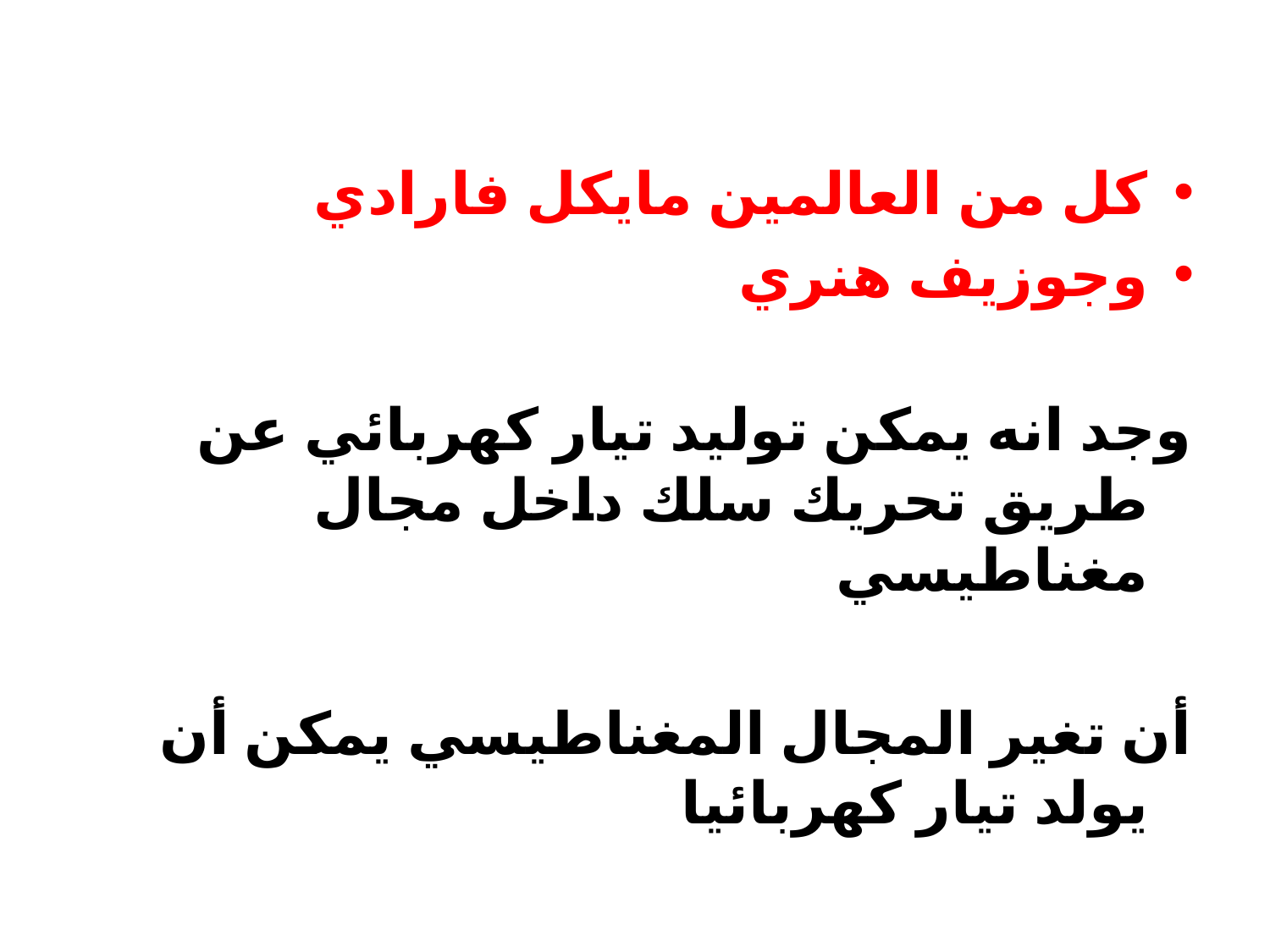

كل من العالمين مايكل فارادي
وجوزيف هنري

وجد انه يمكن توليد تيار كهربائي عن طريق تحريك سلك داخل مجال مغناطيسي

أن تغير المجال المغناطيسي يمكن أن يولد تيار كهربائيا